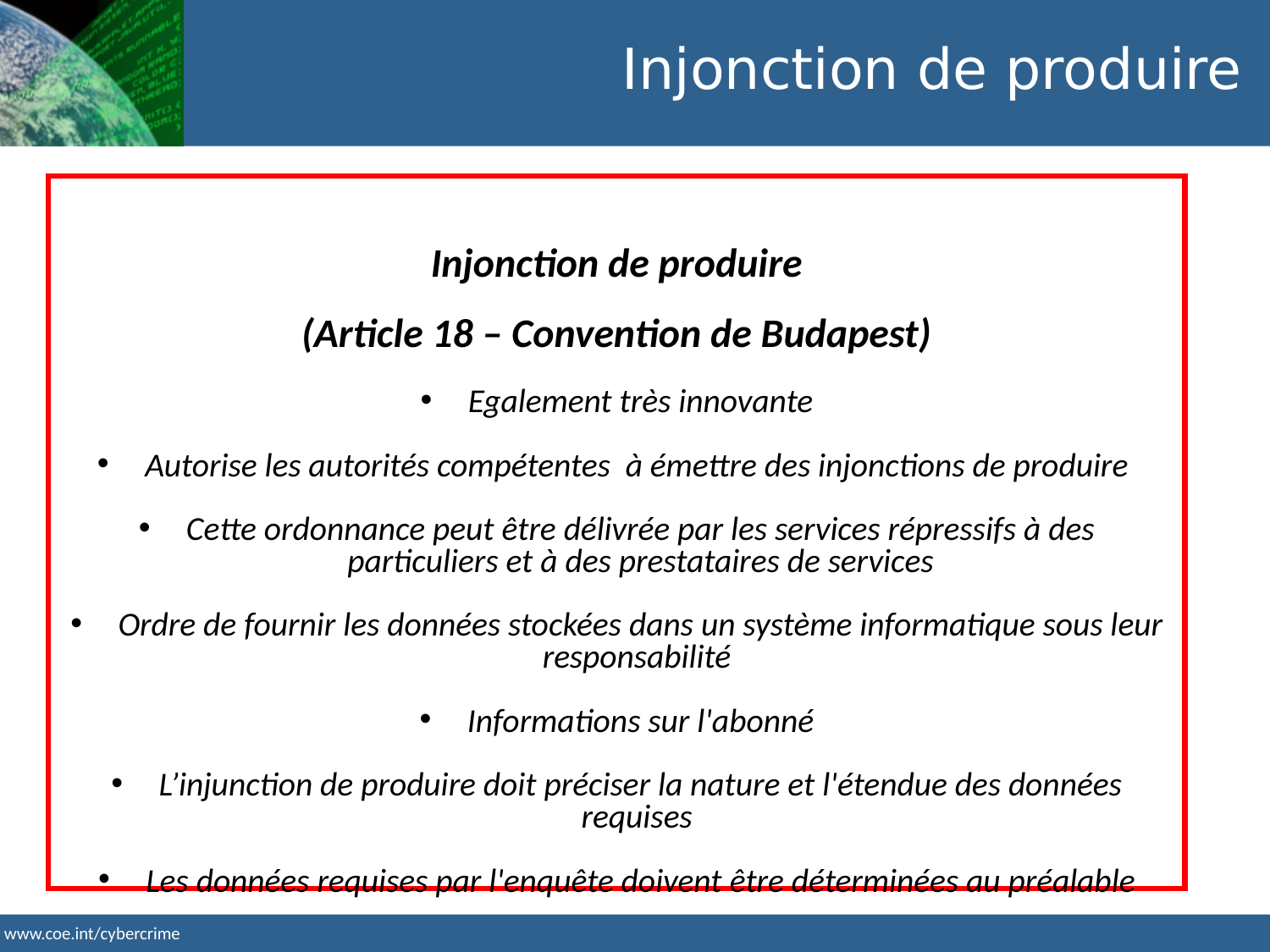

Injonction de produire

Injonction de produire
(Article 18 – Convention de Budapest)
Egalement très innovante
Autorise les autorités compétentes  à émettre des injonctions de produire
Cette ordonnance peut être délivrée par les services répressifs à des particuliers et à des prestataires de services
Ordre de fournir les données stockées dans un système informatique sous leur responsabilité
Informations sur l'abonné
L’injunction de produire doit préciser la nature et l'étendue des données requises
Les données requises par l'enquête doivent être déterminées au préalable